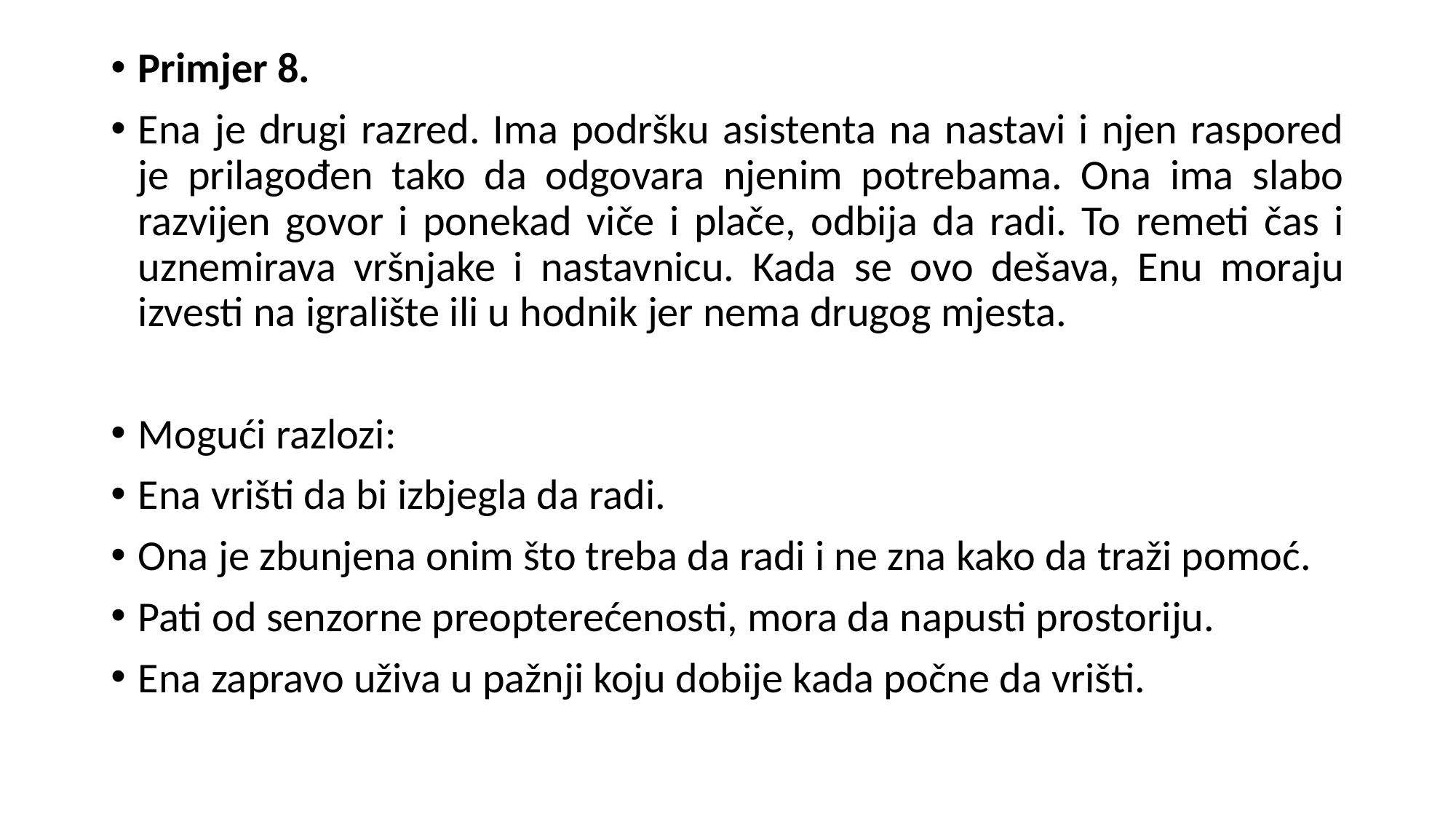

Primjer 8.
Ena je drugi razred. Ima podršku asistenta na nastavi i njen raspored je prilagođen tako da odgovara njenim potrebama. Ona ima slabo razvijen govor i ponekad viče i plače, odbija da radi. To remeti čas i uznemirava vršnjake i nastavnicu. Kada se ovo dešava, Enu moraju izvesti na igralište ili u hodnik jer nema drugog mjesta.

Mogući razlozi:
Ena vrišti da bi izbjegla da radi.
Ona je zbunjena onim što treba da radi i ne zna kako da traži pomoć.
Pati od senzorne preopterećenosti, mora da napusti prostoriju.
Ena zapravo uživa u pažnji koju dobije kada počne da vrišti.